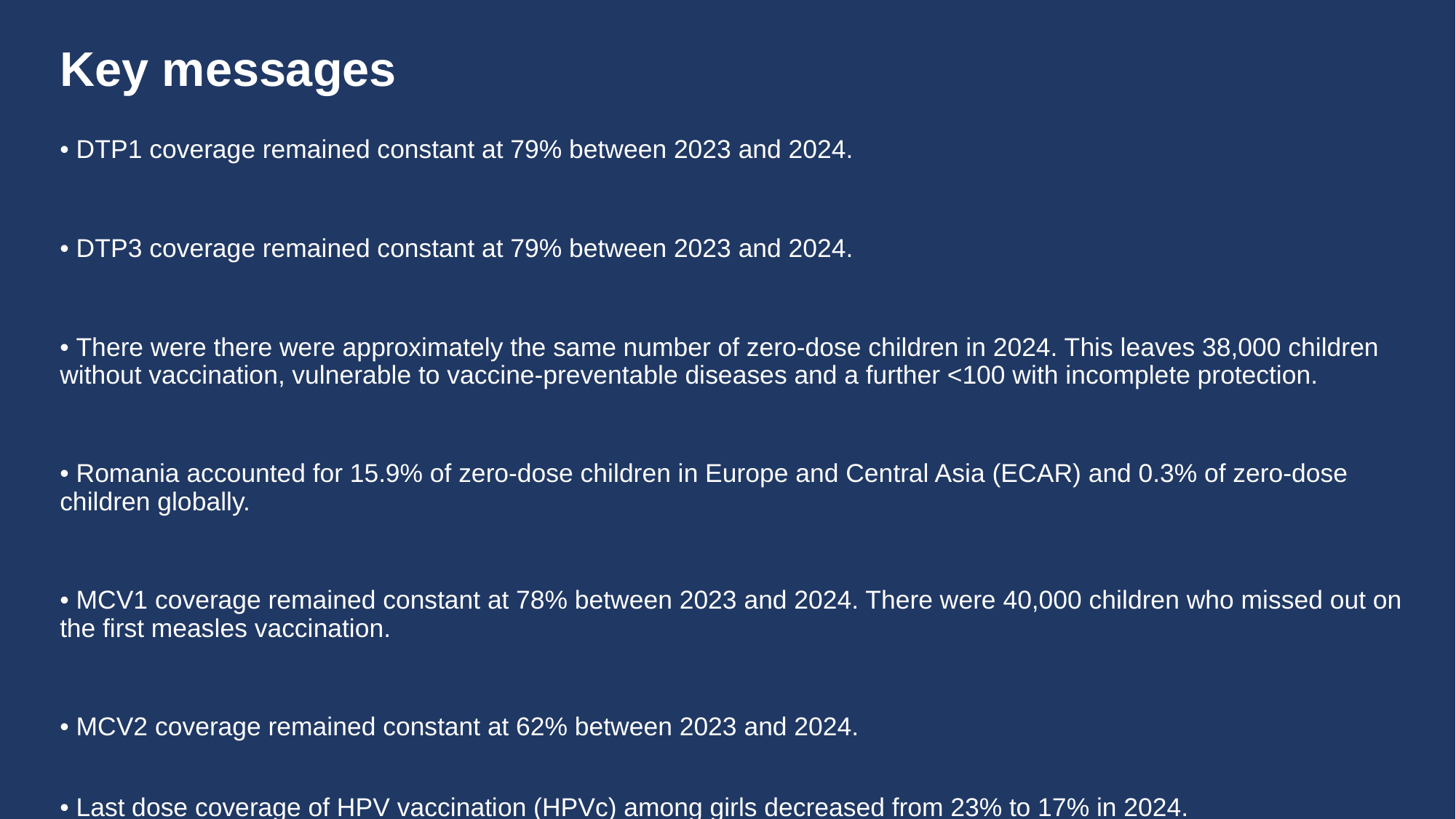

# Key messages
• DTP1 coverage remained constant at 79% between 2023 and 2024.

• DTP3 coverage remained constant at 79% between 2023 and 2024.

• There were there were approximately the same number of zero-dose children in 2024. This leaves 38,000 children without vaccination, vulnerable to vaccine-preventable diseases and a further <100 with incomplete protection.

• Romania accounted for 15.9% of zero-dose children in Europe and Central Asia (ECAR) and 0.3% of zero-dose children globally.

• MCV1 coverage remained constant at 78% between 2023 and 2024. There were 40,000 children who missed out on the first measles vaccination.

• MCV2 coverage remained constant at 62% between 2023 and 2024.

• Last dose coverage of HPV vaccination (HPVc) among girls decreased from 23% to 17% in 2024.